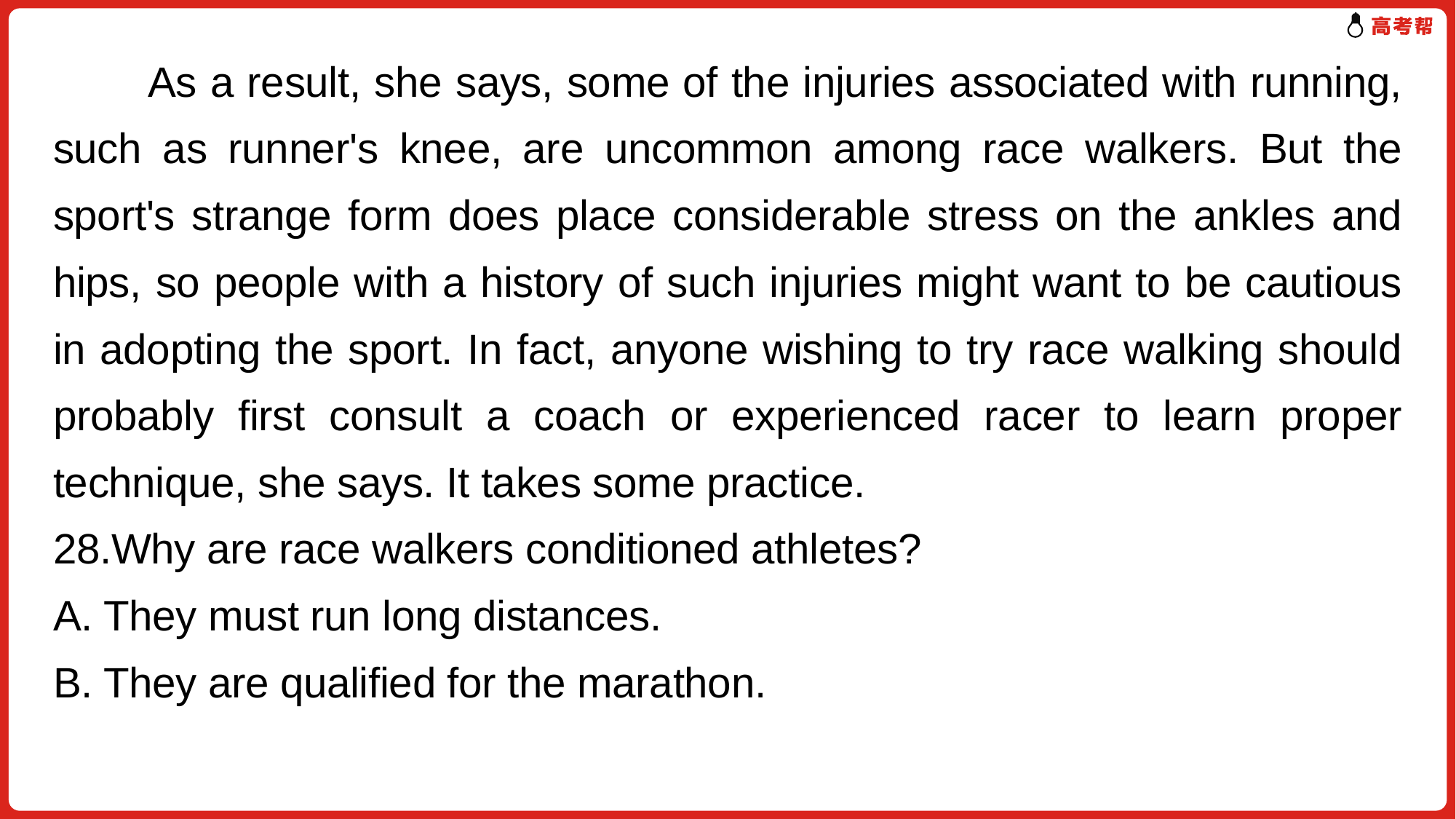

As a result, she says, some of the injuries associated with running, such as runner's knee, are uncommon among race walkers. But the sport's strange form does place considerable stress on the ankles and hips, so people with a history of such injuries might want to be cautious in adopting the sport. In fact, anyone wishing to try race walking should probably first consult a coach or experienced racer to learn proper technique, she says. It takes some practice.
28.Why are race walkers conditioned athletes?
A. They must run long distances.
B. They are qualified for the marathon.